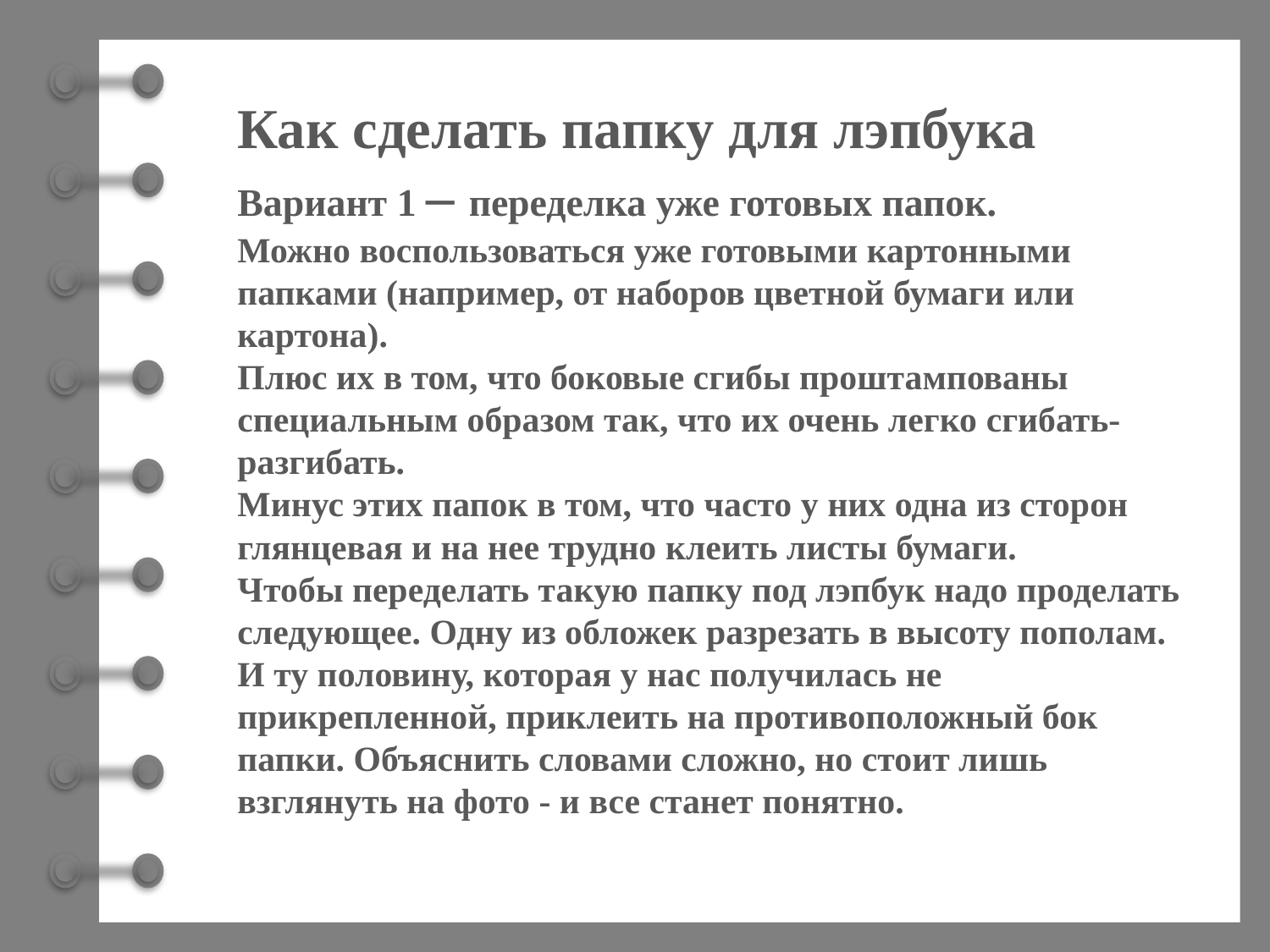

# Как сделать папку для лэпбука Вариант 1 – переделка уже готовых папок. Можно воспользоваться уже готовыми картонными папками (например, от наборов цветной бумаги или картона). Плюс их в том, что боковые сгибы проштампованы специальным образом так, что их очень легко сгибать-разгибать. Минус этих папок в том, что часто у них одна из сторон глянцевая и на нее трудно клеить листы бумаги. Чтобы переделать такую папку под лэпбук надо проделать следующее. Одну из обложек разрезать в высоту пополам. И ту половину, которая у нас получилась не прикрепленной, приклеить на противоположный бок папки. Объяснить словами сложно, но стоит лишь взглянуть на фото - и все станет понятно.